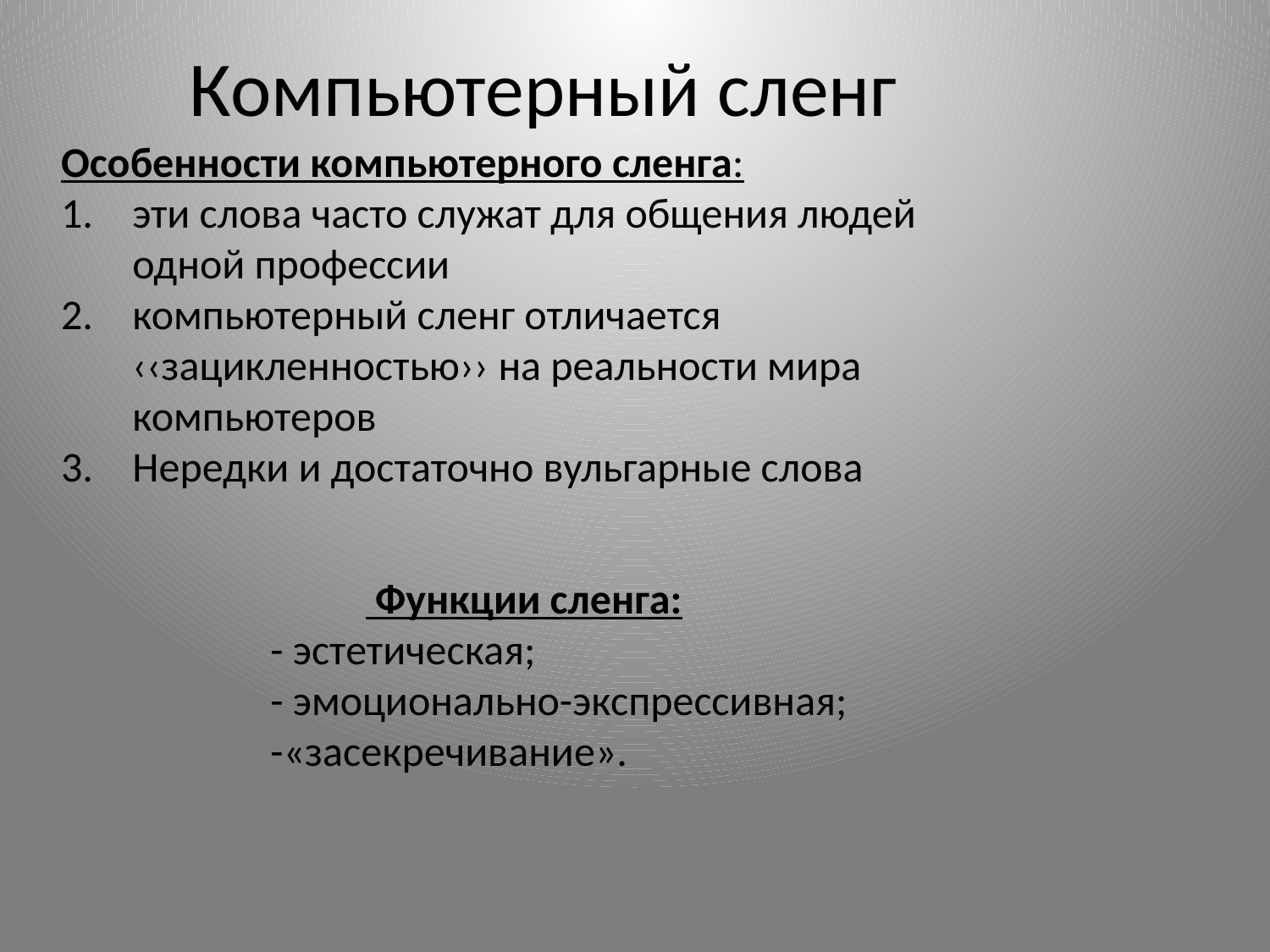

# Компьютерный сленг
Особенности компьютерного сленга:
эти слова часто служат для общения людей одной профессии
компьютерный сленг отличается ‹‹зацикленностью›› на реальности мира компьютеров
Нередки и достаточно вульгарные слова
           Функции сленга:
- эстетическая;
- эмоционально-экспрессивная;
-«засекречивание».